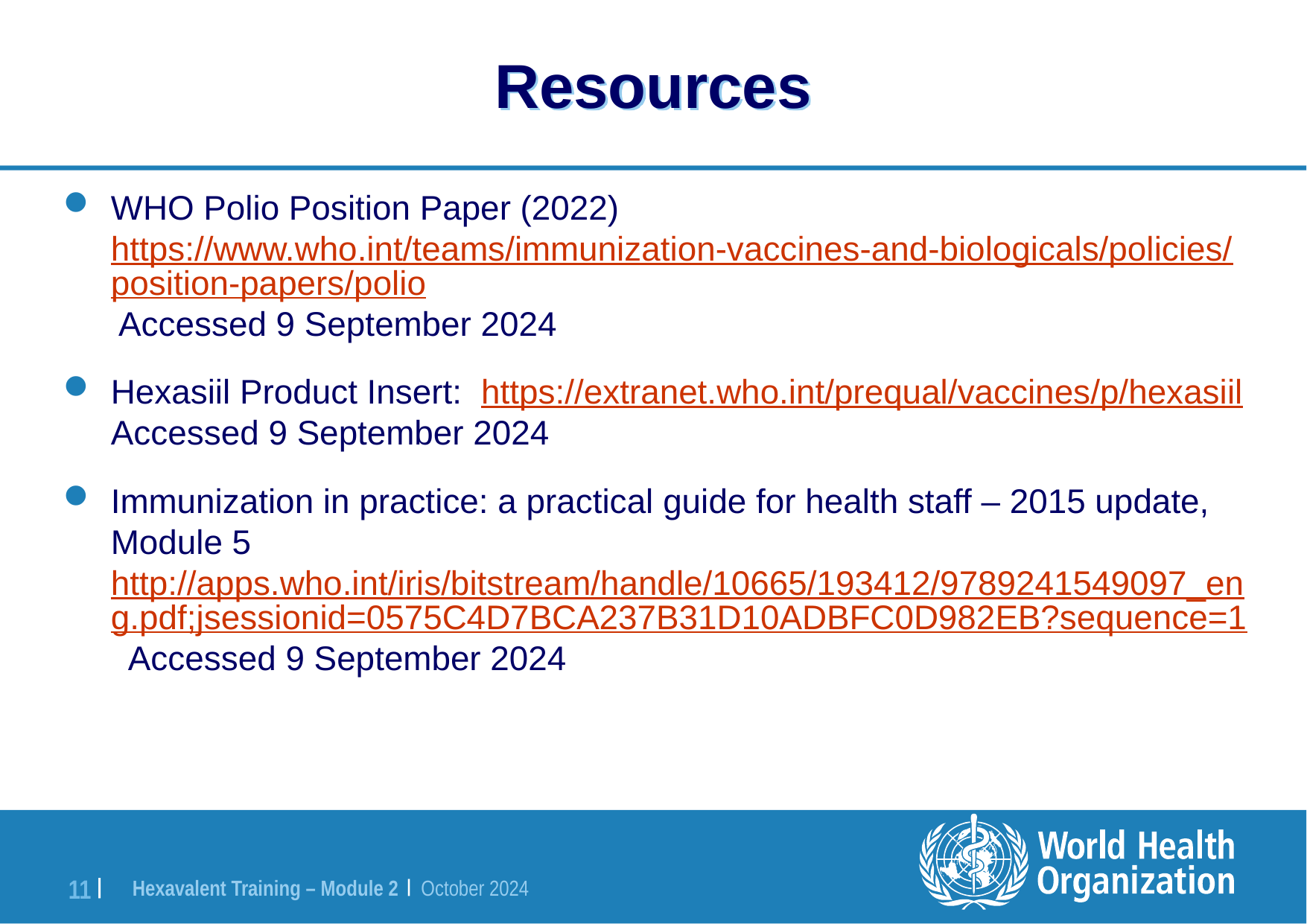

# Resources
WHO Polio Position Paper (2022) https://www.who.int/teams/immunization-vaccines-and-biologicals/policies/position-papers/polio Accessed 9 September 2024
Hexasiil Product Insert:  https://extranet.who.int/prequal/vaccines/p/hexasiil Accessed 9 September 2024
Immunization in practice: a practical guide for health staff – 2015 update, Module 5 http://apps.who.int/iris/bitstream/handle/10665/193412/9789241549097_eng.pdf;jsessionid=0575C4D7BCA237B31D10ADBFC0D982EB?sequence=1  Accessed 9 September 2024